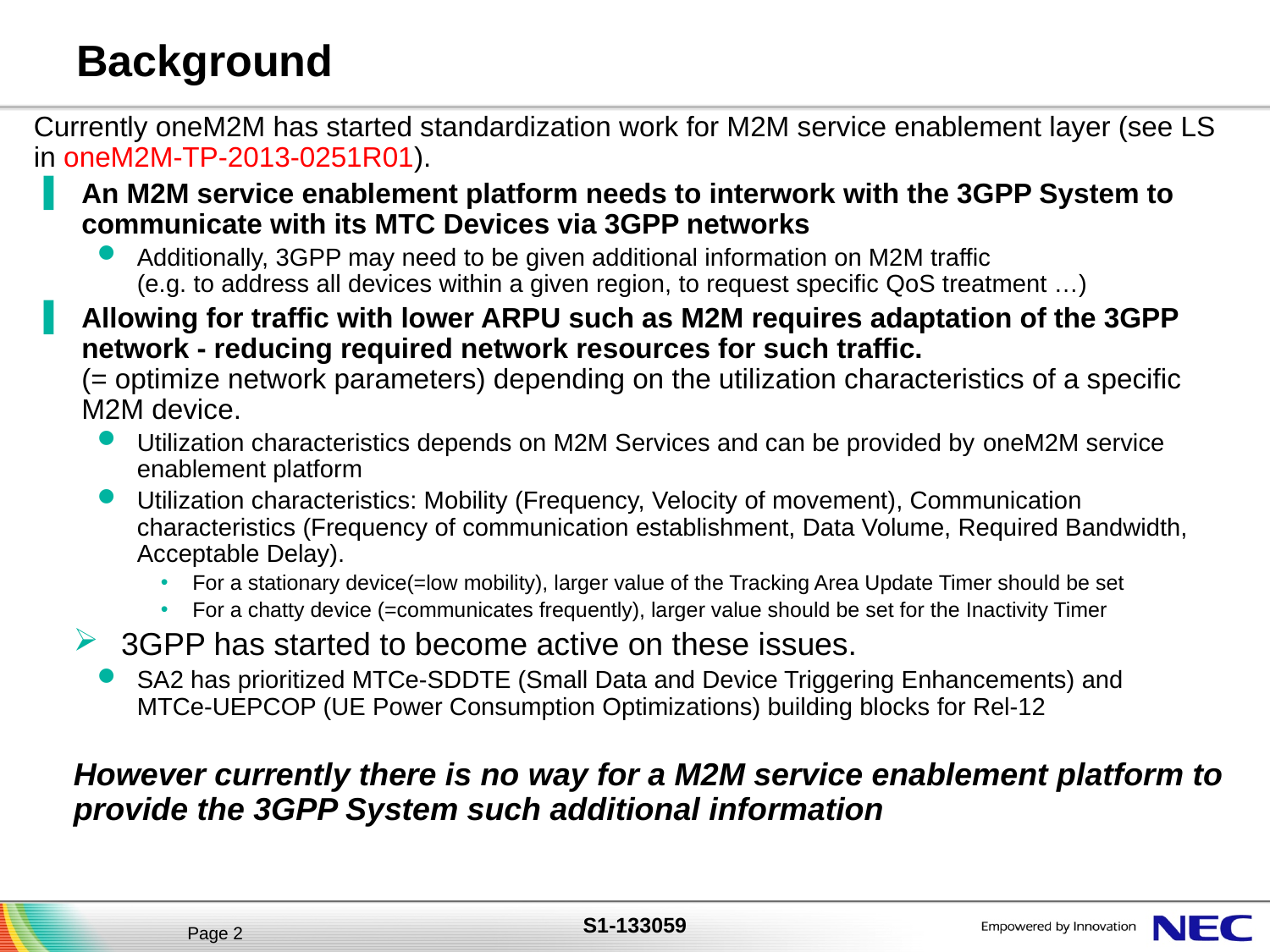

# Background
Currently oneM2M has started standardization work for M2M service enablement layer (see LS in oneM2M-TP-2013-0251R01).
An M2M service enablement platform needs to interwork with the 3GPP System to communicate with its MTC Devices via 3GPP networks
Additionally, 3GPP may need to be given additional information on M2M traffic
(e.g. to address all devices within a given region, to request specific QoS treatment …)
Allowing for traffic with lower ARPU such as M2M requires adaptation of the 3GPP network - reducing required network resources for such traffic.
(= optimize network parameters) depending on the utilization characteristics of a specific M2M device.
Utilization characteristics depends on M2M Services and can be provided by oneM2M service enablement platform
Utilization characteristics: Mobility (Frequency, Velocity of movement), Communication characteristics (Frequency of communication establishment, Data Volume, Required Bandwidth, Acceptable Delay).
For a stationary device(=low mobility), larger value of the Tracking Area Update Timer should be set
For a chatty device (=communicates frequently), larger value should be set for the Inactivity Timer
3GPP has started to become active on these issues.
SA2 has prioritized MTCe-SDDTE (Small Data and Device Triggering Enhancements) and
MTCe-UEPCOP (UE Power Consumption Optimizations) building blocks for Rel-12

However currently there is no way for a M2M service enablement platform to provide the 3GPP System such additional information
Page 2